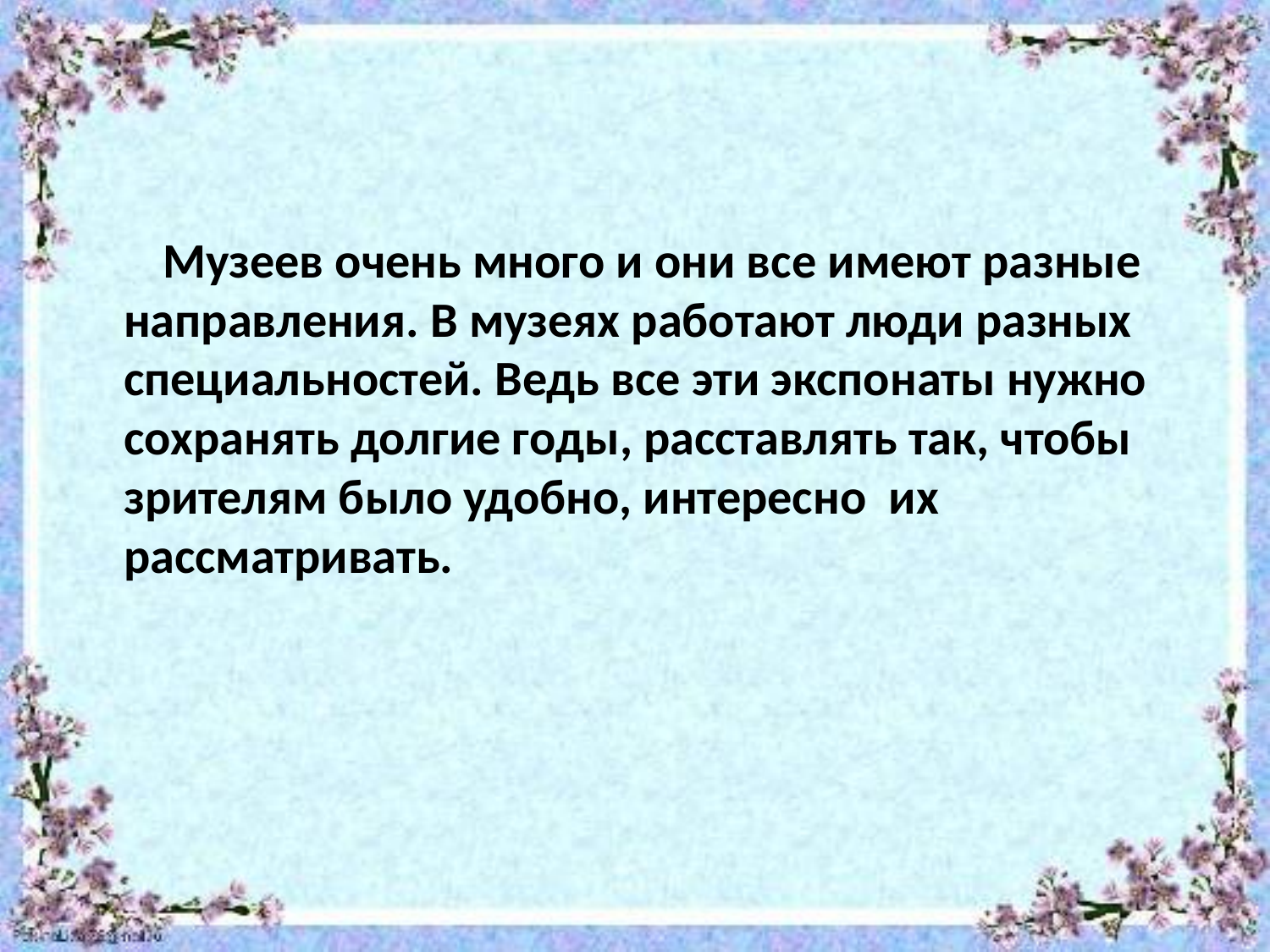

#
            Музеев очень много и они все имеют разные направления. В музеях работают люди разных специальностей. Ведь все эти экспонаты нужно сохранять долгие годы, расставлять так, чтобы зрителям было удобно, интересно  их рассматривать.